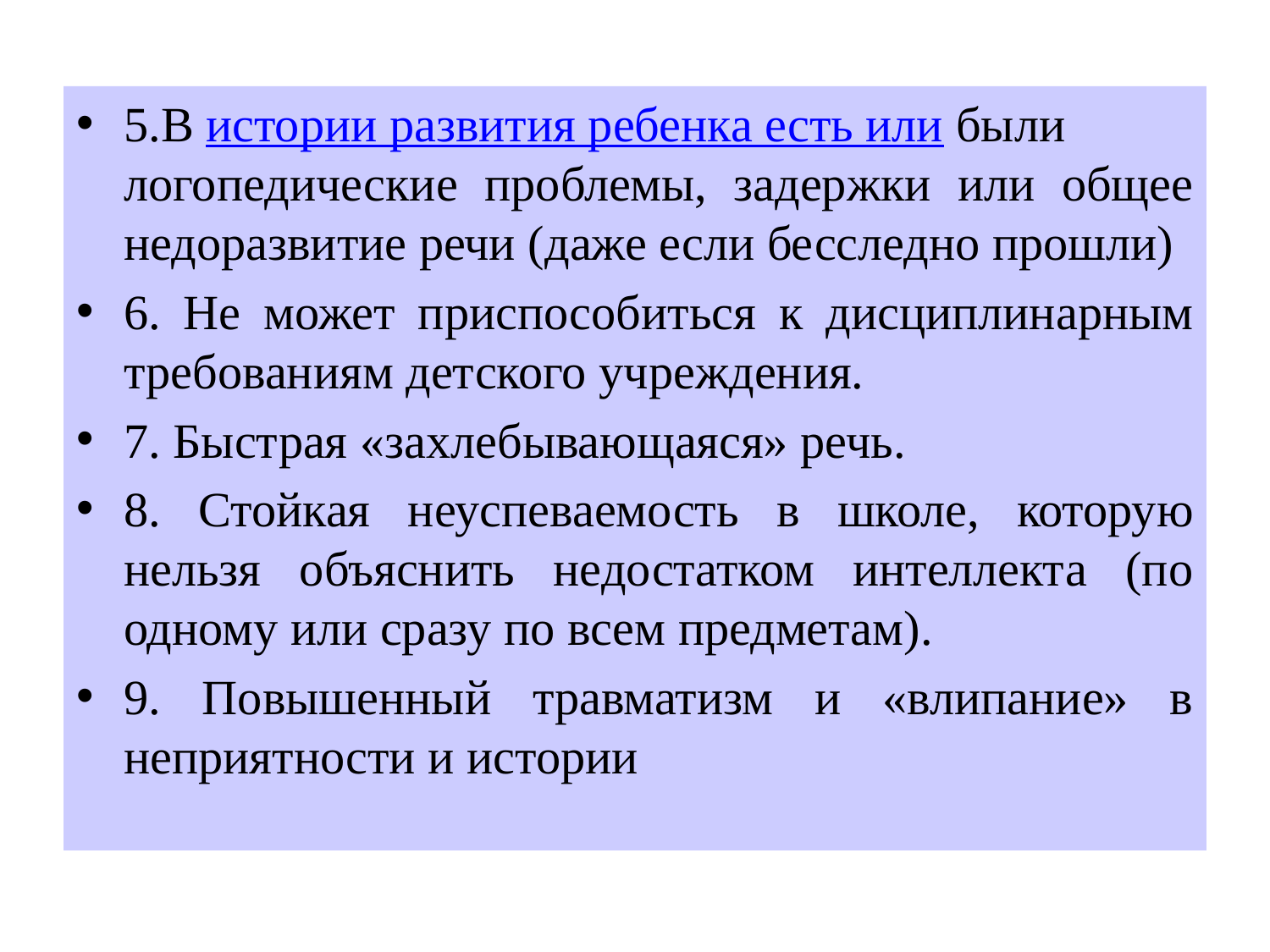

#
5.В истории развития ребенка есть или были логопедические проблемы, задержки или общее недоразвитие речи (даже если бесследно прошли)
6. Не может приспособиться к дисциплинарным требованиям детского учреждения.
7. Быстрая «захлебывающаяся» речь.
8. Стойкая неуспеваемость в школе, которую нельзя объяснить недостатком интеллекта (по одному или сразу по всем предметам).
9. Повышенный травматизм и «влипание» в неприятности и истории